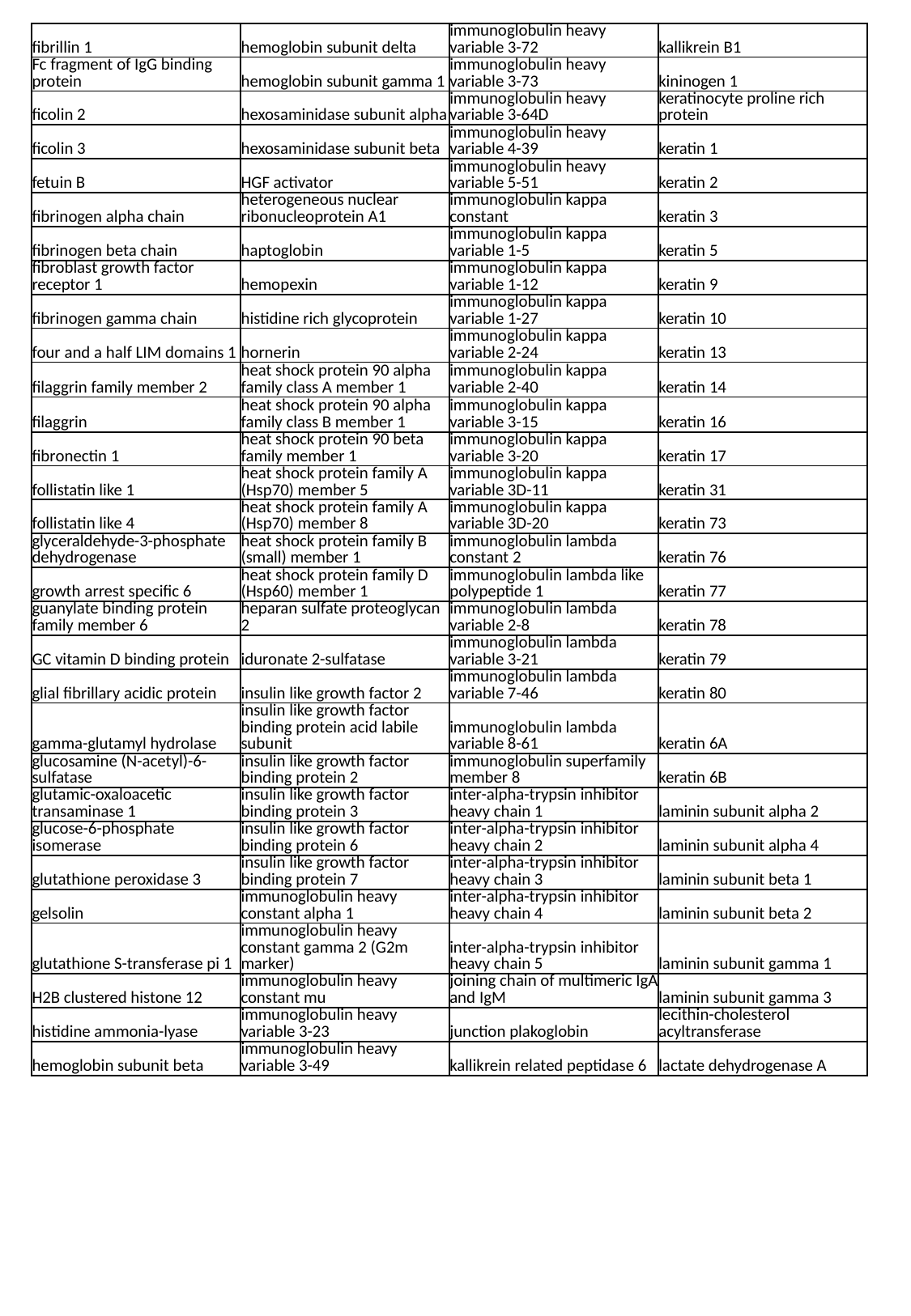

| fibrillin 1 | hemoglobin subunit delta | immunoglobulin heavy variable 3-72 | kallikrein B1 |
| --- | --- | --- | --- |
| Fc fragment of IgG binding protein | hemoglobin subunit gamma 1 | immunoglobulin heavy variable 3-73 | kininogen 1 |
| ficolin 2 | hexosaminidase subunit alpha | immunoglobulin heavy variable 3-64D | keratinocyte proline rich protein |
| ficolin 3 | hexosaminidase subunit beta | immunoglobulin heavy variable 4-39 | keratin 1 |
| fetuin B | HGF activator | immunoglobulin heavy variable 5-51 | keratin 2 |
| fibrinogen alpha chain | heterogeneous nuclear ribonucleoprotein A1 | immunoglobulin kappa constant | keratin 3 |
| fibrinogen beta chain | haptoglobin | immunoglobulin kappa variable 1-5 | keratin 5 |
| fibroblast growth factor receptor 1 | hemopexin | immunoglobulin kappa variable 1-12 | keratin 9 |
| fibrinogen gamma chain | histidine rich glycoprotein | immunoglobulin kappa variable 1-27 | keratin 10 |
| four and a half LIM domains 1 | hornerin | immunoglobulin kappa variable 2-24 | keratin 13 |
| filaggrin family member 2 | heat shock protein 90 alpha family class A member 1 | immunoglobulin kappa variable 2-40 | keratin 14 |
| filaggrin | heat shock protein 90 alpha family class B member 1 | immunoglobulin kappa variable 3-15 | keratin 16 |
| fibronectin 1 | heat shock protein 90 beta family member 1 | immunoglobulin kappa variable 3-20 | keratin 17 |
| follistatin like 1 | heat shock protein family A (Hsp70) member 5 | immunoglobulin kappa variable 3D-11 | keratin 31 |
| follistatin like 4 | heat shock protein family A (Hsp70) member 8 | immunoglobulin kappa variable 3D-20 | keratin 73 |
| glyceraldehyde-3-phosphate dehydrogenase | heat shock protein family B (small) member 1 | immunoglobulin lambda constant 2 | keratin 76 |
| growth arrest specific 6 | heat shock protein family D (Hsp60) member 1 | immunoglobulin lambda like polypeptide 1 | keratin 77 |
| guanylate binding protein family member 6 | heparan sulfate proteoglycan 2 | immunoglobulin lambda variable 2-8 | keratin 78 |
| GC vitamin D binding protein | iduronate 2-sulfatase | immunoglobulin lambda variable 3-21 | keratin 79 |
| glial fibrillary acidic protein | insulin like growth factor 2 | immunoglobulin lambda variable 7-46 | keratin 80 |
| gamma-glutamyl hydrolase | insulin like growth factor binding protein acid labile subunit | immunoglobulin lambda variable 8-61 | keratin 6A |
| glucosamine (N-acetyl)-6-sulfatase | insulin like growth factor binding protein 2 | immunoglobulin superfamily member 8 | keratin 6B |
| glutamic-oxaloacetic transaminase 1 | insulin like growth factor binding protein 3 | inter-alpha-trypsin inhibitor heavy chain 1 | laminin subunit alpha 2 |
| glucose-6-phosphate isomerase | insulin like growth factor binding protein 6 | inter-alpha-trypsin inhibitor heavy chain 2 | laminin subunit alpha 4 |
| glutathione peroxidase 3 | insulin like growth factor binding protein 7 | inter-alpha-trypsin inhibitor heavy chain 3 | laminin subunit beta 1 |
| gelsolin | immunoglobulin heavy constant alpha 1 | inter-alpha-trypsin inhibitor heavy chain 4 | laminin subunit beta 2 |
| glutathione S-transferase pi 1 | immunoglobulin heavy constant gamma 2 (G2m marker) | inter-alpha-trypsin inhibitor heavy chain 5 | laminin subunit gamma 1 |
| H2B clustered histone 12 | immunoglobulin heavy constant mu | joining chain of multimeric IgA and IgM | laminin subunit gamma 3 |
| histidine ammonia-lyase | immunoglobulin heavy variable 3-23 | junction plakoglobin | lecithin-cholesterol acyltransferase |
| hemoglobin subunit beta | immunoglobulin heavy variable 3-49 | kallikrein related peptidase 6 | lactate dehydrogenase A |